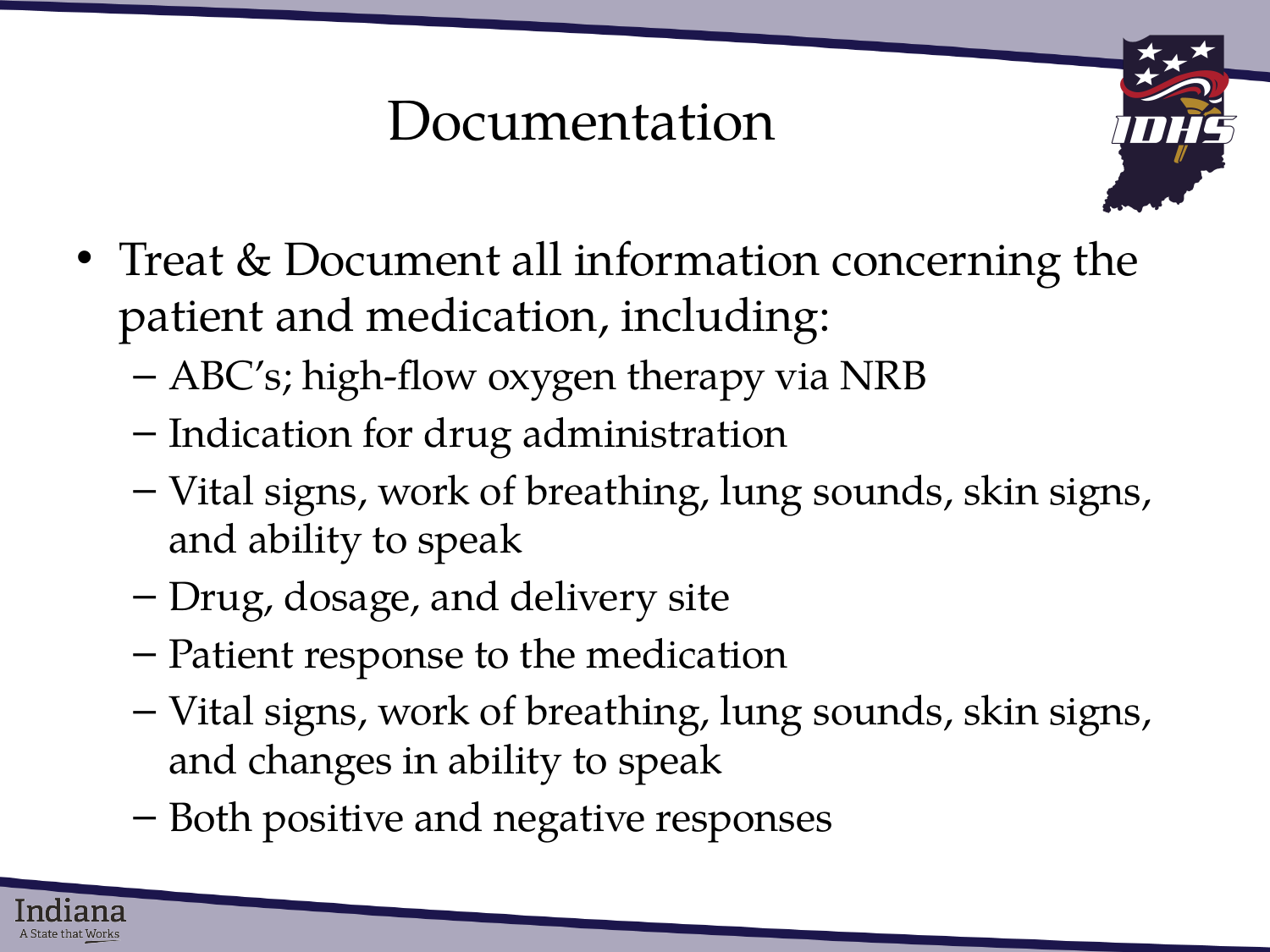

# Documentation
Treat & Document all information concerning the patient and medication, including:
ABC’s; high-flow oxygen therapy via NRB
Indication for drug administration
Vital signs, work of breathing, lung sounds, skin signs, and ability to speak
Drug, dosage, and delivery site
Patient response to the medication
Vital signs, work of breathing, lung sounds, skin signs, and changes in ability to speak
Both positive and negative responses